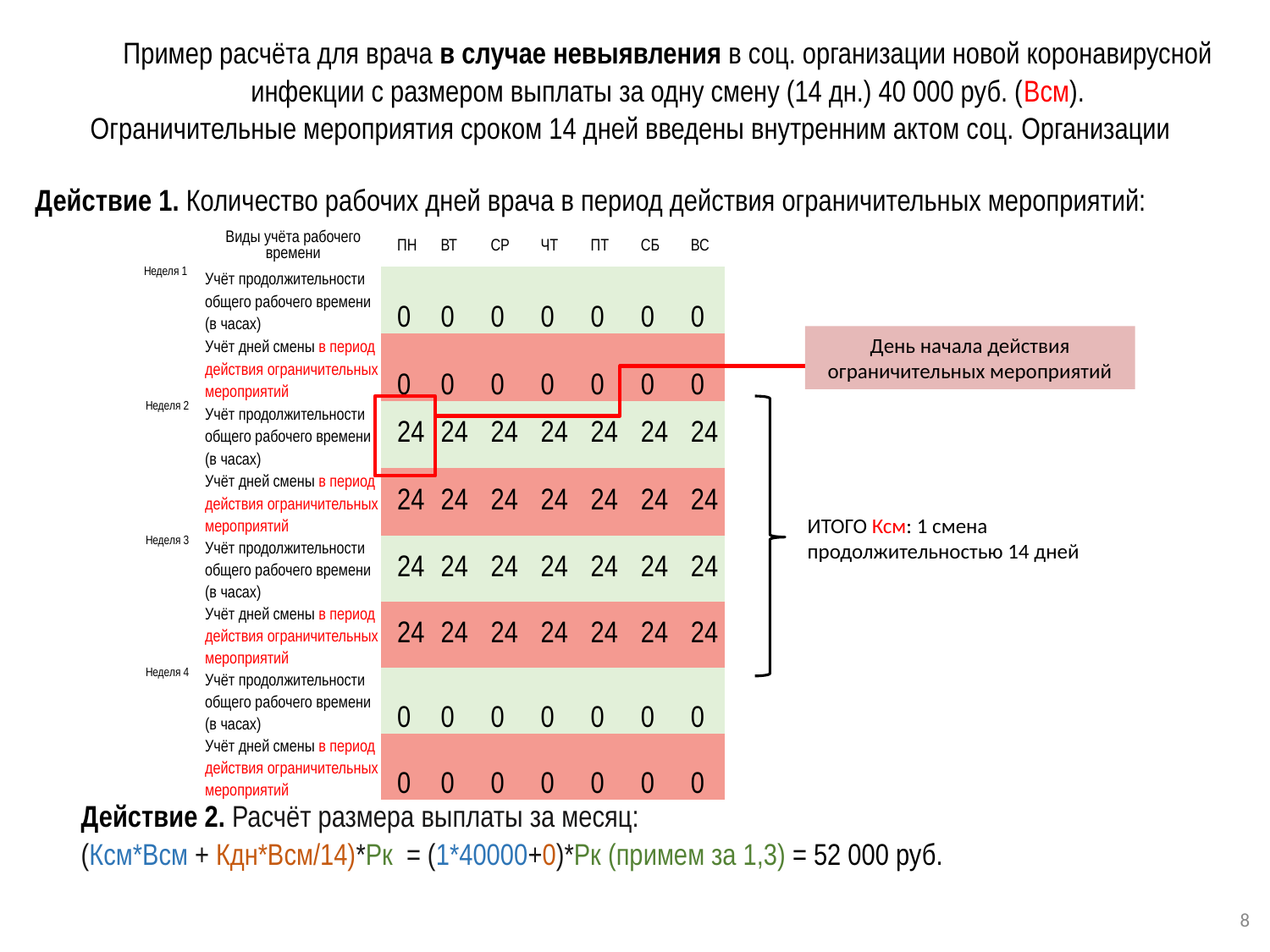

Пример расчёта для врача в случае невыявления в соц. организации новой коронавирусной инфекции с размером выплаты за одну смену (14 дн.) 40 000 руб. (Всм).
Ограничительные мероприятия сроком 14 дней введены внутренним актом соц. Организации

Действие 1. Количество рабочих дней врача в период действия ограничительных мероприятий:
|  | Виды учёта рабочего времени | ПН | ВТ | СР | ЧТ | ПТ | СБ | ВС |
| --- | --- | --- | --- | --- | --- | --- | --- | --- |
| Неделя 1 | Учёт продолжительности общего рабочего времени (в часах) | 0 | 0 | 0 | 0 | 0 | 0 | 0 |
|  | Учёт дней смены в период действия ограничительных мероприятий | 0 | 0 | 0 | 0 | 0 | 0 | 0 |
| Неделя 2 | Учёт продолжительности общего рабочего времени (в часах) | 24 | 24 | 24 | 24 | 24 | 24 | 24 |
|  | Учёт дней смены в период действия ограничительных мероприятий | 24 | 24 | 24 | 24 | 24 | 24 | 24 |
| Неделя 3 | Учёт продолжительности общего рабочего времени (в часах) | 24 | 24 | 24 | 24 | 24 | 24 | 24 |
|  | Учёт дней смены в период действия ограничительных мероприятий | 24 | 24 | 24 | 24 | 24 | 24 | 24 |
| Неделя 4 | Учёт продолжительности общего рабочего времени (в часах) | 0 | 0 | 0 | 0 | 0 | 0 | 0 |
|  | Учёт дней смены в период действия ограничительных мероприятий | 0 | 0 | 0 | 0 | 0 | 0 | 0 |
День начала действия ограничительных мероприятий

ИТОГО Ксм: 1 смена продолжительностью 14 дней
Действие 2. Расчёт размера выплаты за месяц:
(Ксм*Всм + Кдн*Всм/14)*Рк  = (1*40000+0)*Рк (примем за 1,3) = 52 000 руб.
8